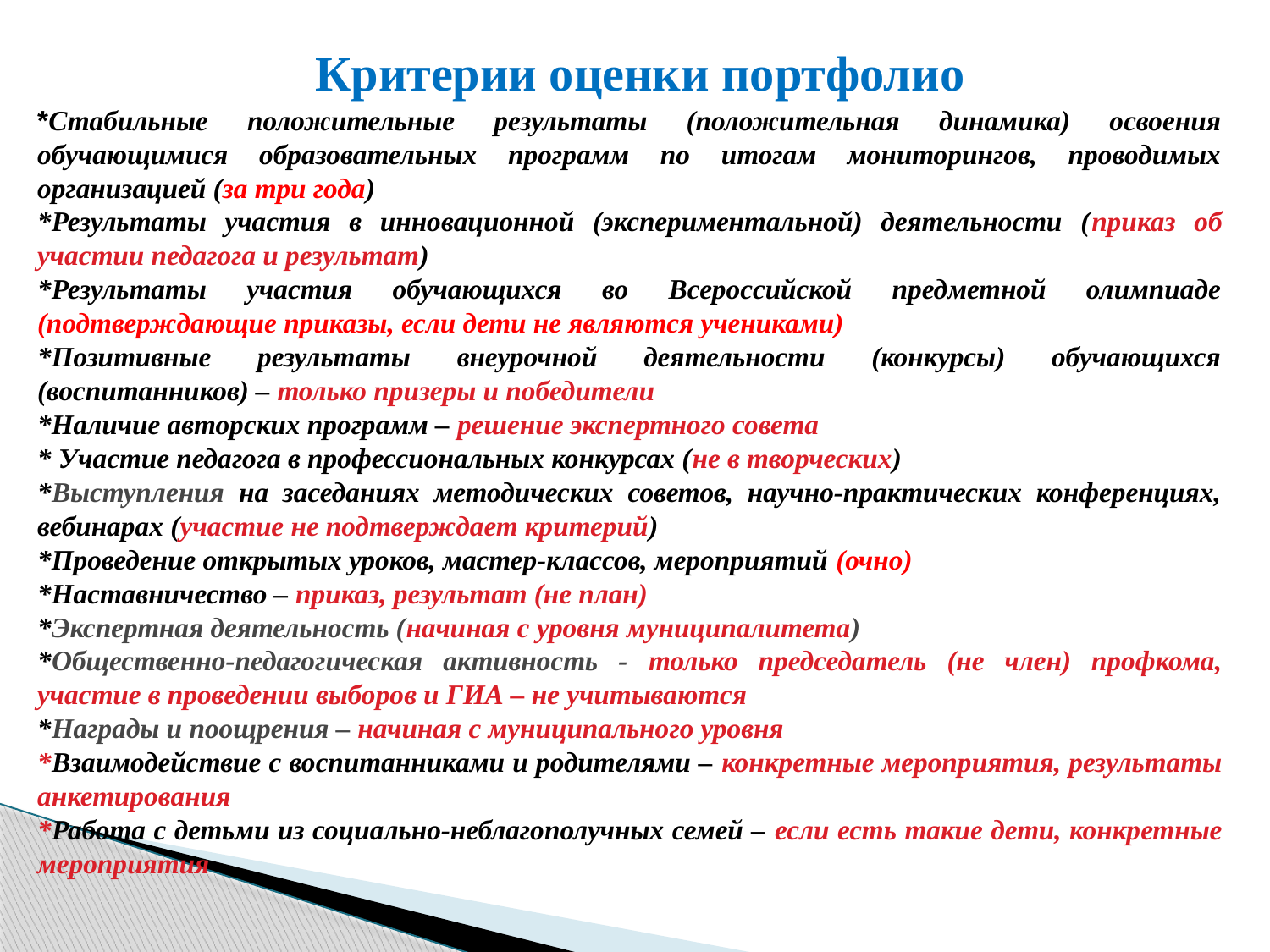

# Критерии оценки портфолио
*Стабильные положительные результаты (положительная динамика) освоения обучающимися образовательных программ по итогам мониторингов, проводимых организацией (за три года)
*Результаты участия в инновационной (экспериментальной) деятельности (приказ об участии педагога и результат)
*Результаты участия обучающихся во Всероссийской предметной олимпиаде (подтверждающие приказы, если дети не являются учениками)
*Позитивные результаты внеурочной деятельности (конкурсы) обучающихся (воспитанников) – только призеры и победители
*Наличие авторских программ – решение экспертного совета
* Участие педагога в профессиональных конкурсах (не в творческих)
*Выступления на заседаниях методических советов, научно-практических конференциях, вебинарах (участие не подтверждает критерий)
*Проведение открытых уроков, мастер-классов, мероприятий (очно)
*Наставничество – приказ, результат (не план)
*Экспертная деятельность (начиная с уровня муниципалитета)
*Общественно-педагогическая активность - только председатель (не член) профкома, участие в проведении выборов и ГИА – не учитываются
*Награды и поощрения – начиная с муниципального уровня
*Взаимодействие с воспитанниками и родителями – конкретные мероприятия, результаты анкетирования
*Работа с детьми из социально-неблагополучных семей – если есть такие дети, конкретные мероприятия